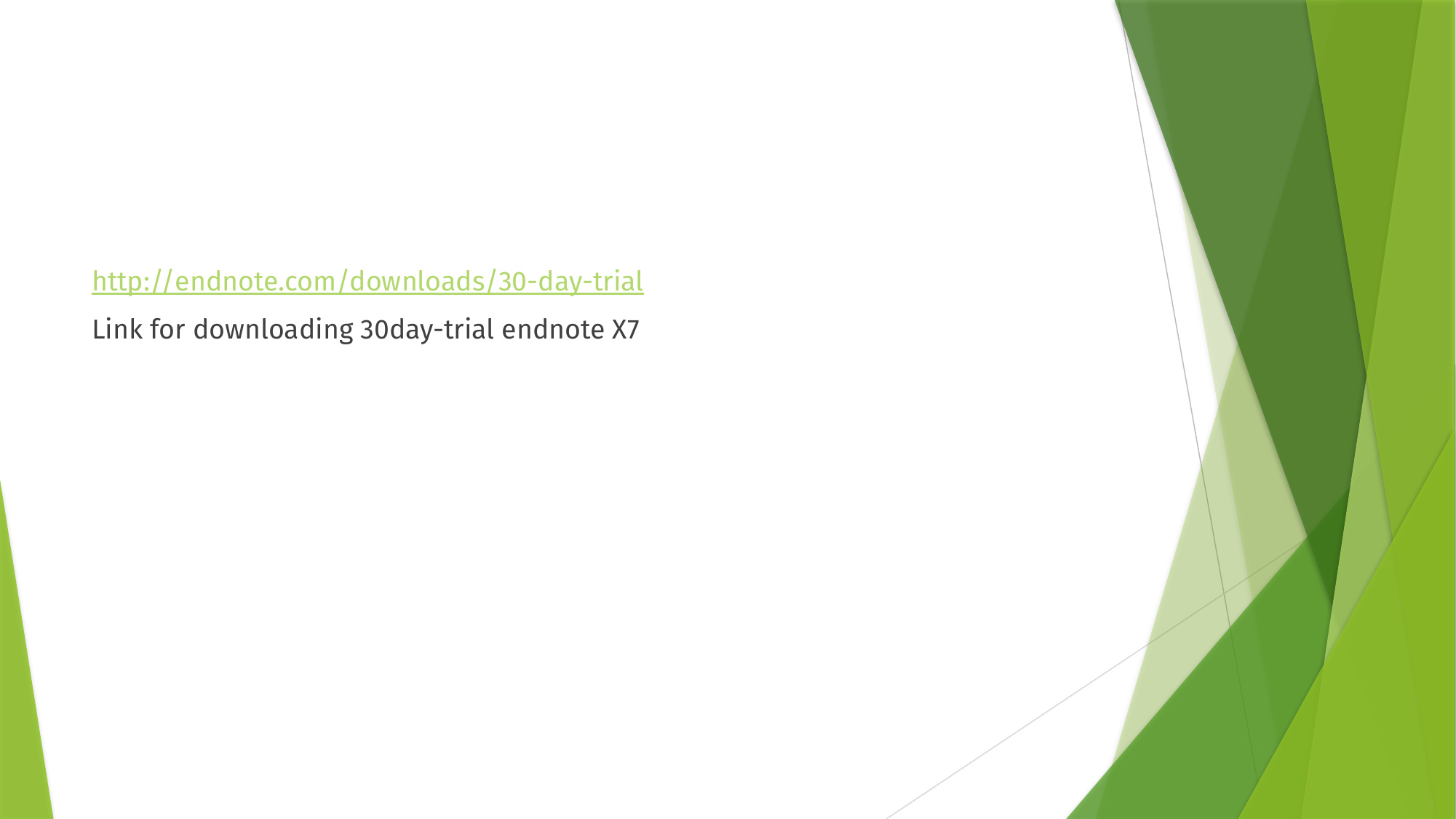

#
http://endnote.com/downloads/30-day-trial
Link for downloading 30day-trial endnote X7